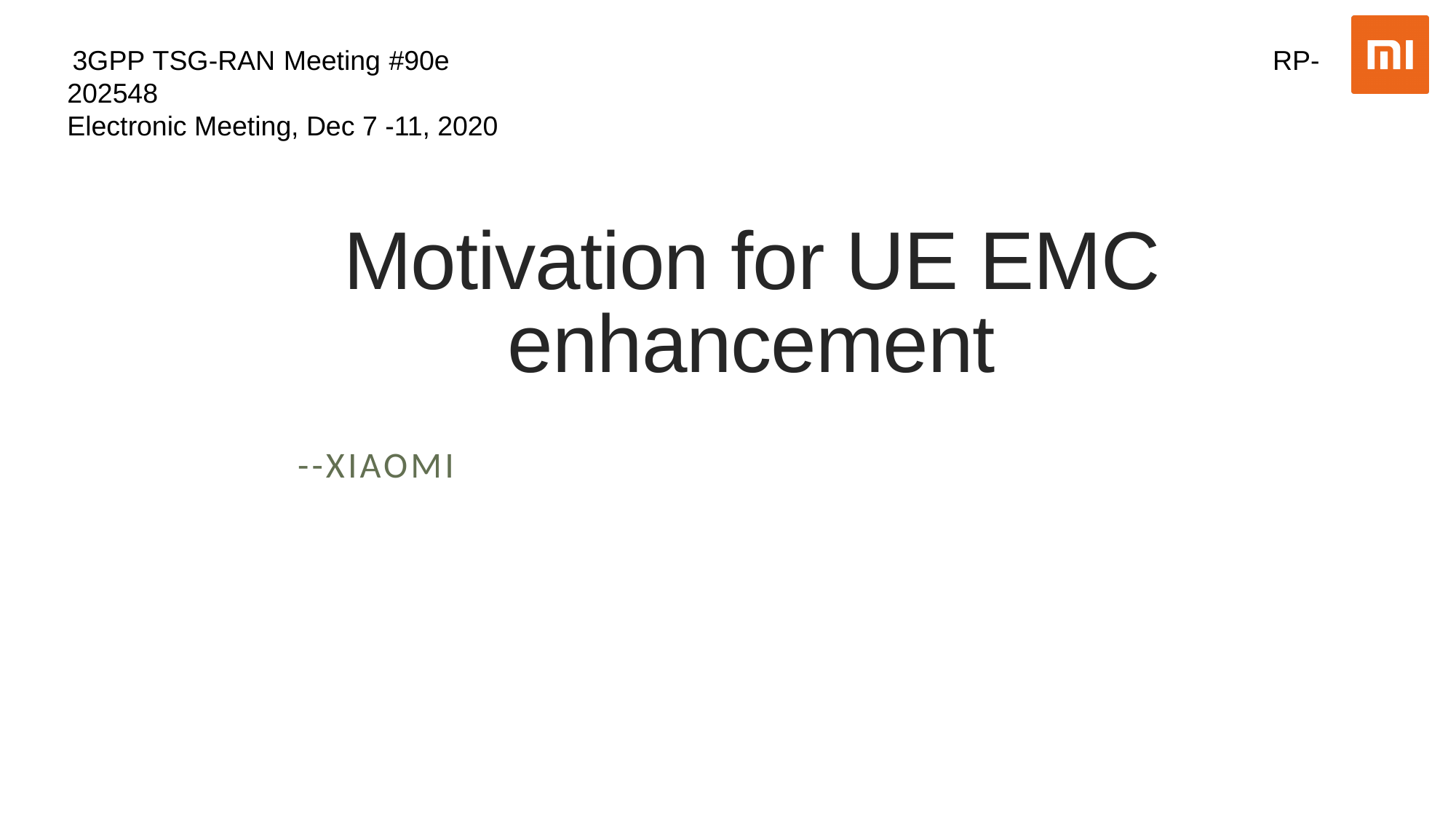

3GPP TSG-RAN Meeting #90e                                                                                                 RP-202548
Electronic Meeting, Dec 7 -11, 2020
# Motivation for UE EMC enhancement
--Xiaomi